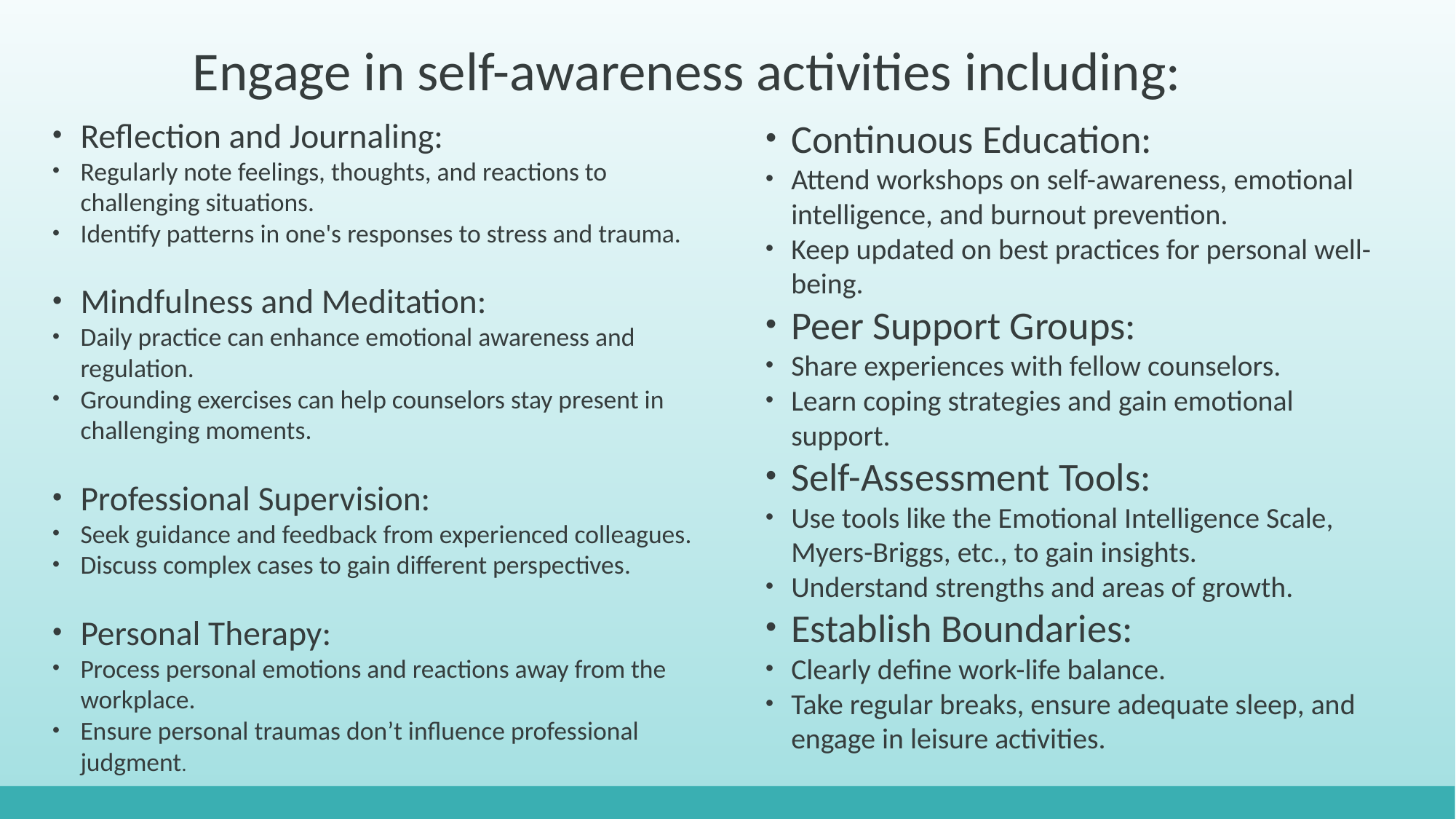

# Engage in self-awareness activities including:
Reflection and Journaling:
Regularly note feelings, thoughts, and reactions to challenging situations.
Identify patterns in one's responses to stress and trauma.

Mindfulness and Meditation:
Daily practice can enhance emotional awareness and regulation.
Grounding exercises can help counselors stay present in challenging moments.

Professional Supervision:
Seek guidance and feedback from experienced colleagues.
Discuss complex cases to gain different perspectives.

Personal Therapy:
Process personal emotions and reactions away from the workplace.
Ensure personal traumas don’t influence professional judgment.
Continuous Education:
Attend workshops on self-awareness, emotional intelligence, and burnout prevention.
Keep updated on best practices for personal well-being.
Peer Support Groups:
Share experiences with fellow counselors.
Learn coping strategies and gain emotional support.
Self-Assessment Tools:
Use tools like the Emotional Intelligence Scale, Myers-Briggs, etc., to gain insights.
Understand strengths and areas of growth.
Establish Boundaries:
Clearly define work-life balance.
Take regular breaks, ensure adequate sleep, and engage in leisure activities.